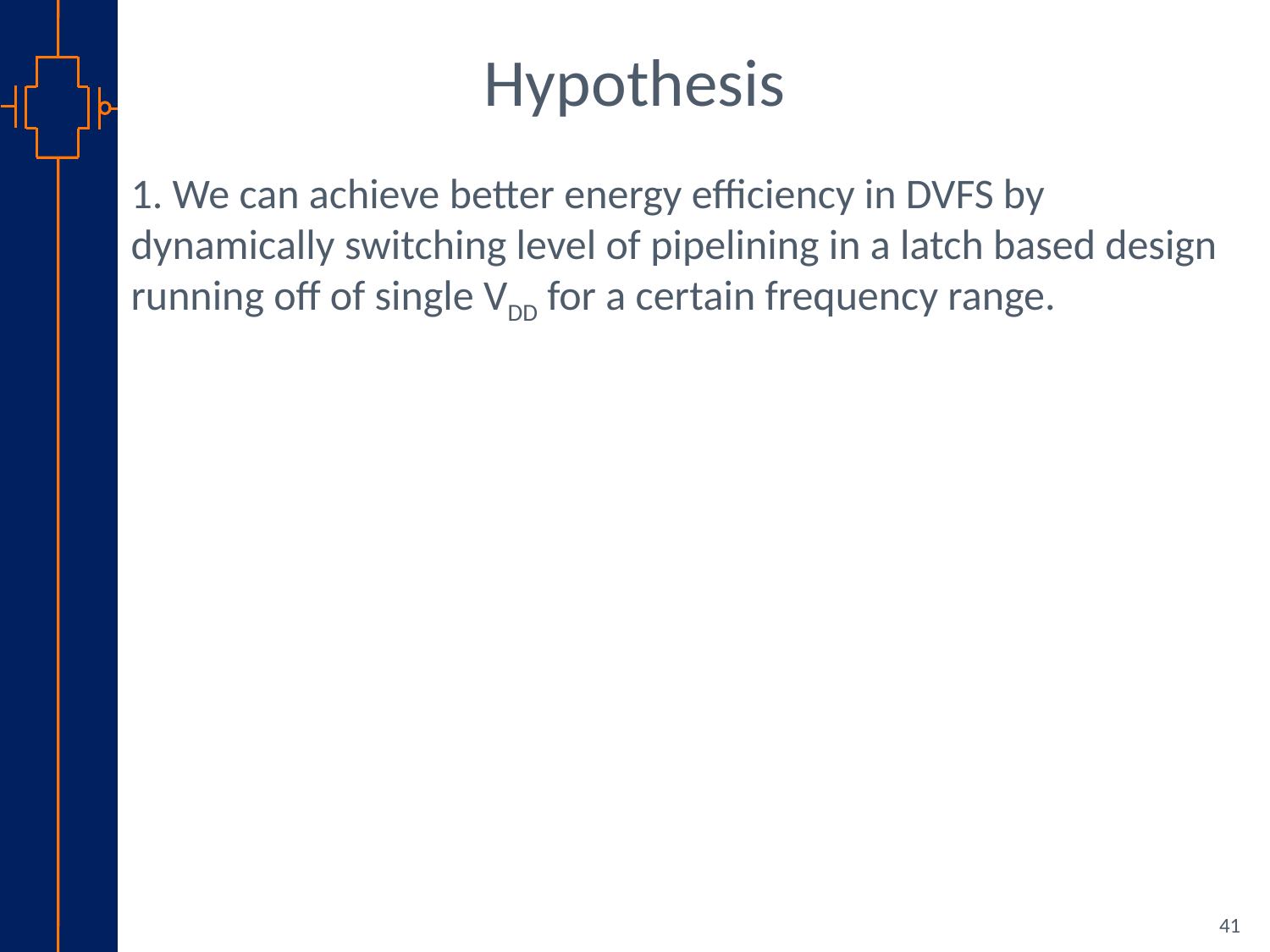

Hypothesis
1. We can achieve better energy efficiency in DVFS by dynamically switching level of pipelining in a latch based design running off of single VDD for a certain frequency range.

41